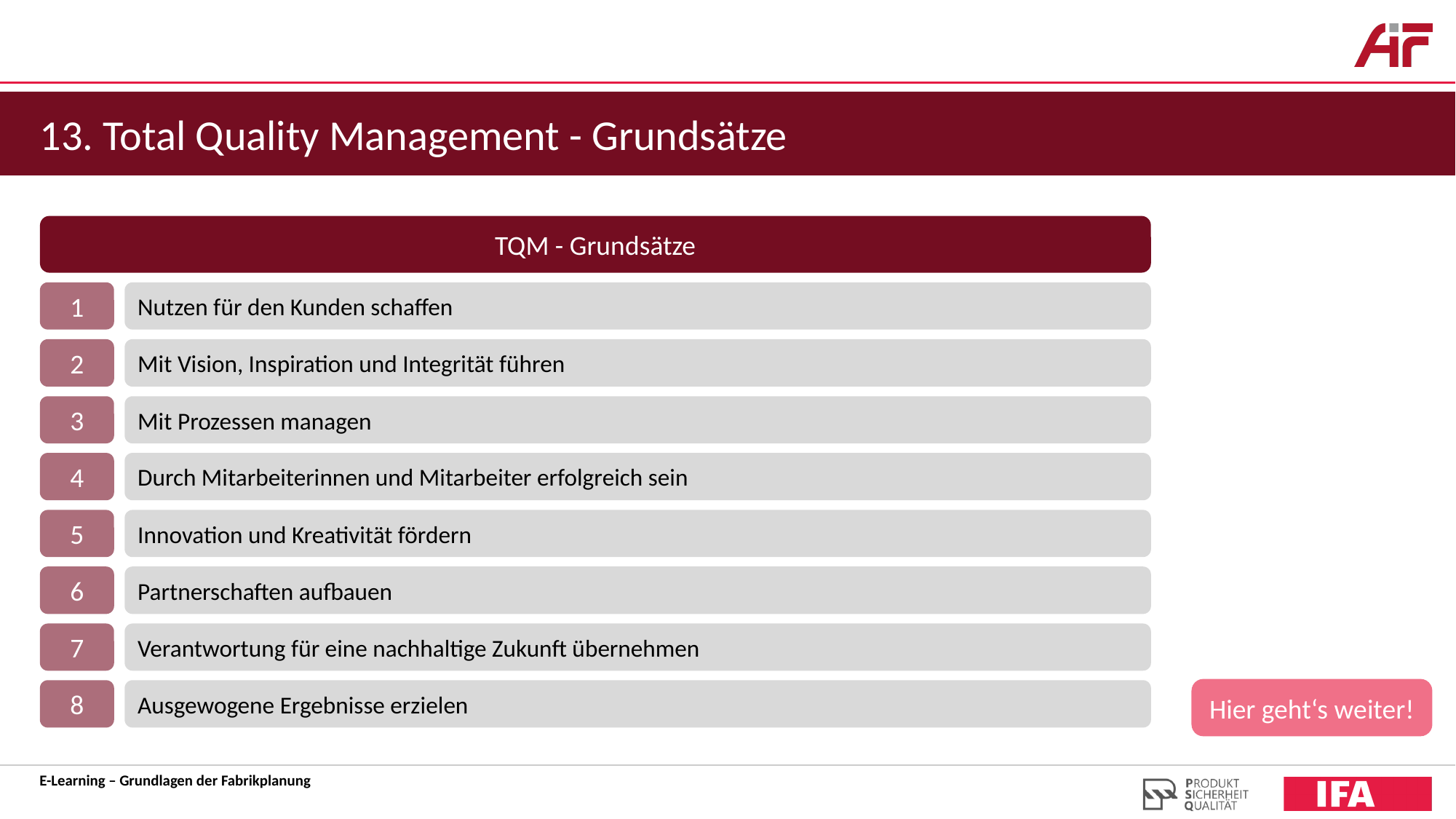

13. Total Quality Management - Grundsätze
TQM - Grundsätze
1
Nutzen für den Kunden schaffen
2
Mit Vision, Inspiration und Integrität führen
3
Mit Prozessen managen
4
Durch Mitarbeiterinnen und Mitarbeiter erfolgreich sein
5
Innovation und Kreativität fördern
6
Partnerschaften aufbauen
7
Verantwortung für eine nachhaltige Zukunft übernehmen
8
Ausgewogene Ergebnisse erzielen
Hier geht‘s weiter!